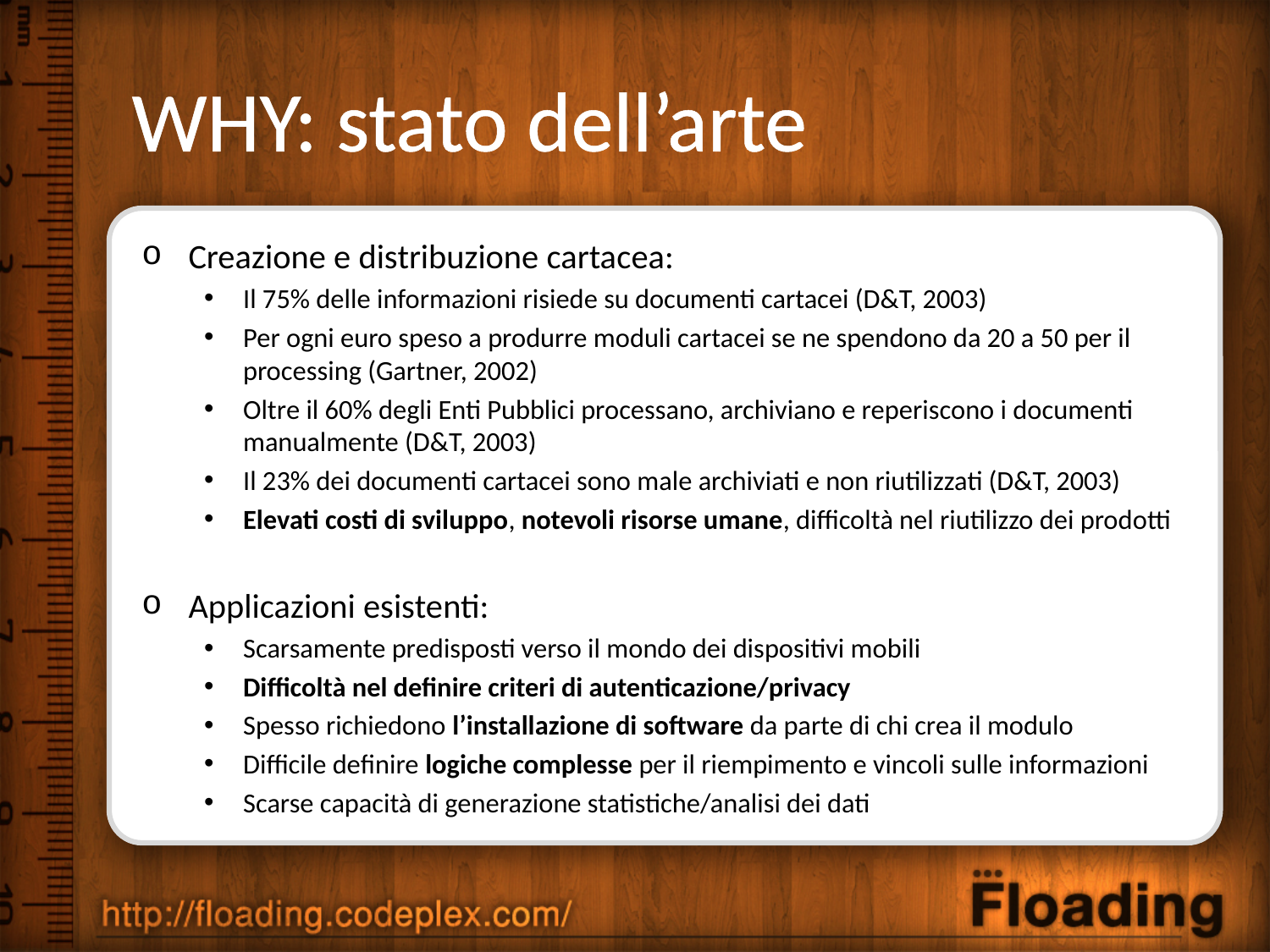

# WHY: stato dell’arte

Creazione e distribuzione cartacea:
Il 75% delle informazioni risiede su documenti cartacei (D&T, 2003)
Per ogni euro speso a produrre moduli cartacei se ne spendono da 20 a 50 per il processing (Gartner, 2002)
Oltre il 60% degli Enti Pubblici processano, archiviano e reperiscono i documenti manualmente (D&T, 2003)
Il 23% dei documenti cartacei sono male archiviati e non riutilizzati (D&T, 2003)
Elevati costi di sviluppo, notevoli risorse umane, difficoltà nel riutilizzo dei prodotti

Applicazioni esistenti:
Scarsamente predisposti verso il mondo dei dispositivi mobili
Difficoltà nel definire criteri di autenticazione/privacy
Spesso richiedono l’installazione di software da parte di chi crea il modulo
Difficile definire logiche complesse per il riempimento e vincoli sulle informazioni
Scarse capacità di generazione statistiche/analisi dei dati